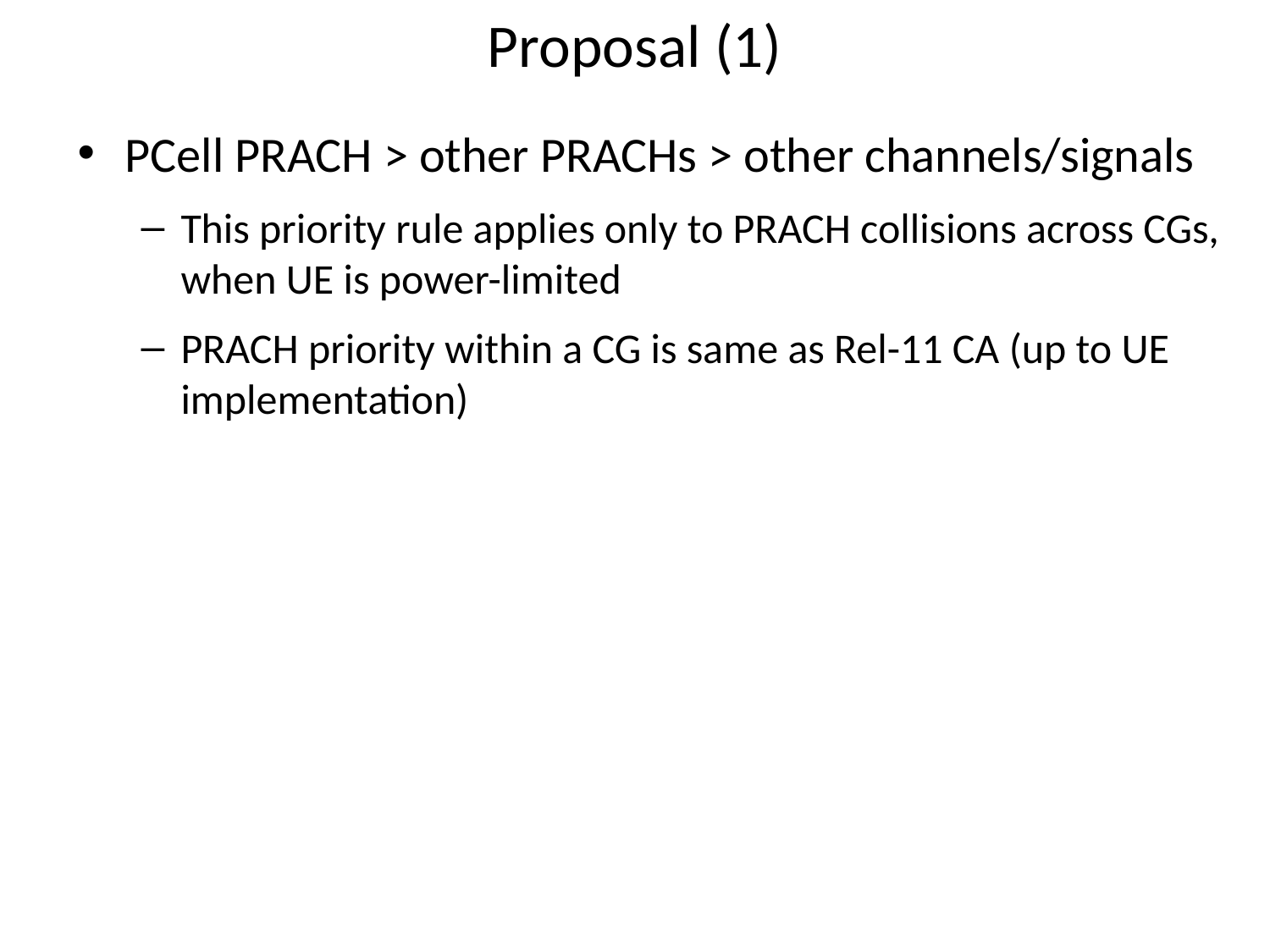

# Proposal (1)
PCell PRACH > other PRACHs > other channels/signals
This priority rule applies only to PRACH collisions across CGs, when UE is power-limited
PRACH priority within a CG is same as Rel-11 CA (up to UE implementation)